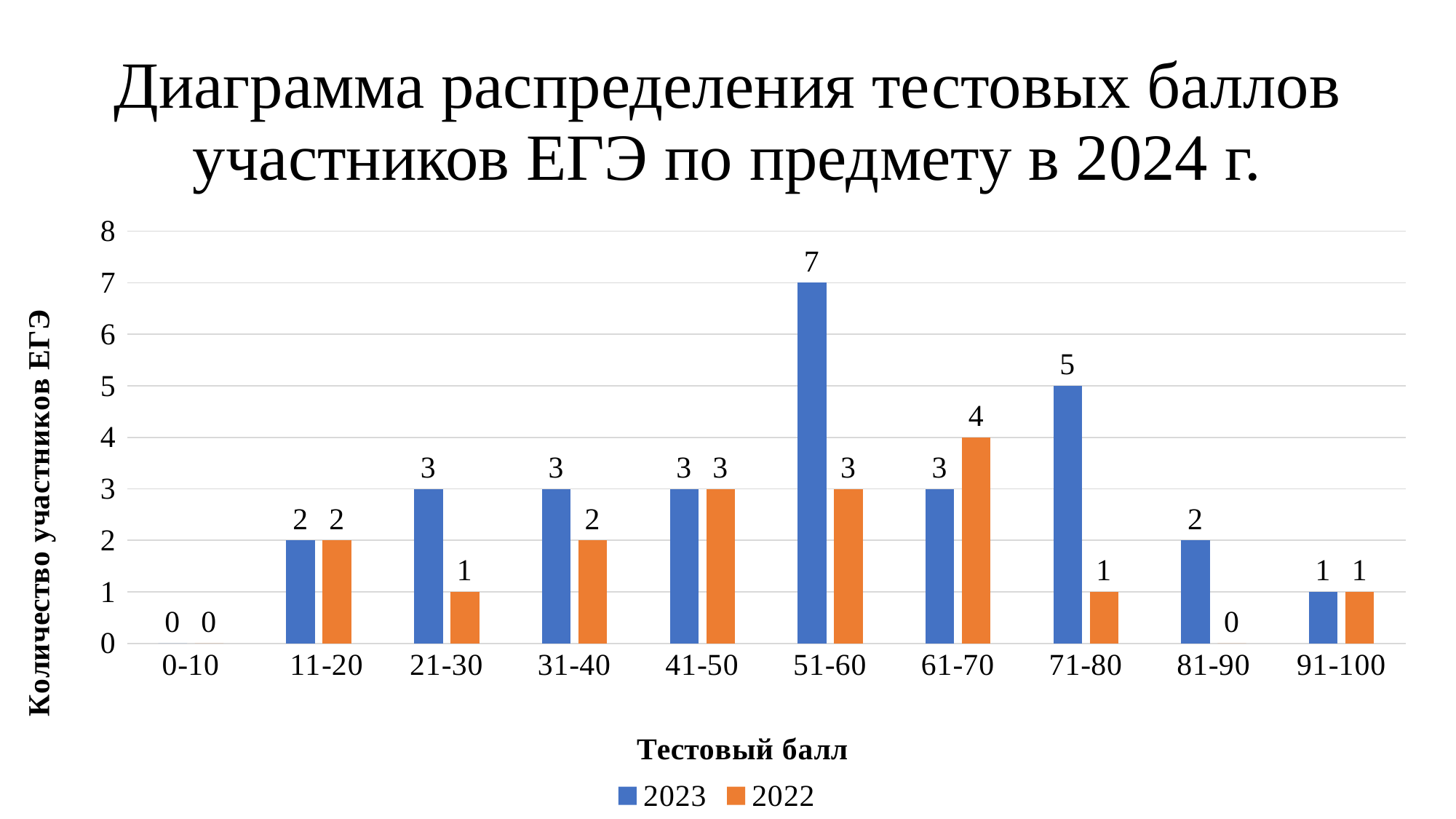

# Диаграмма распределения тестовых баллов участников ЕГЭ по предмету в 2024 г.

### Chart

| Category | 2023 | 2022 |
|---|---|---|
| 0-10 | 0.0 | 0.0 |
|   11-20 | 2.0 | 2.0 |
| 21-30 | 3.0 | 1.0 |
| 31-40 | 3.0 | 2.0 |
| 41-50 | 3.0 | 3.0 |
| 51-60 | 7.0 | 3.0 |
| 61-70 | 3.0 | 4.0 |
| 71-80 | 5.0 | 1.0 |
| 81-90 | 2.0 | 0.0 |
| 91-100 | 1.0 | 1.0 |